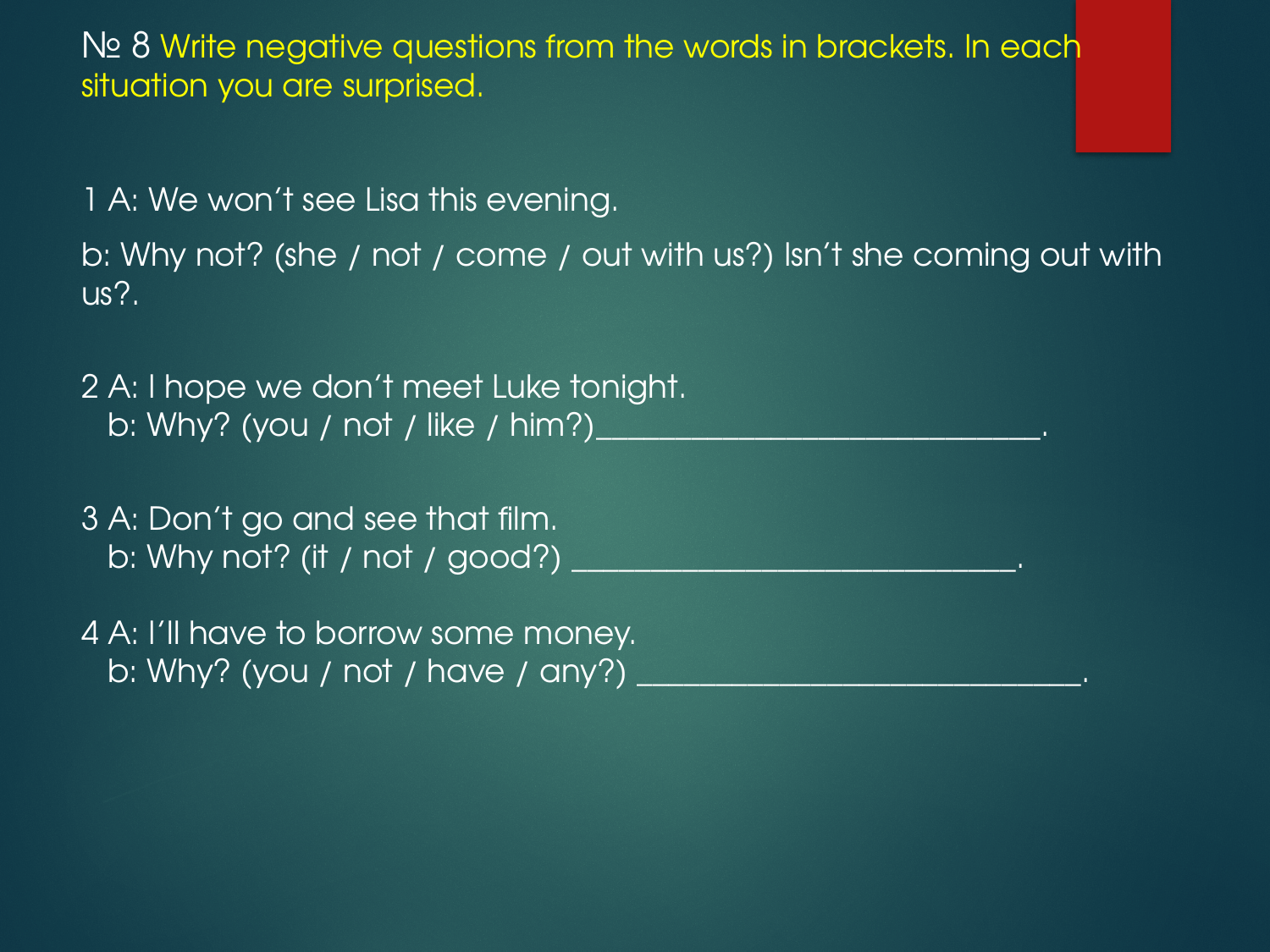

№ 8 Write negative questions from the words in brackets. In each situation you are surprised.
1 A: We won’t see Lisa this evening.
b: Why not? (she / not / come / out with us?) Isn’t she coming out with us?.
2 A: I hope we don’t meet Luke tonight.
   b: Why? (you / not / like / him?)____________________________.
3 A: Don’t go and see that film.
   b: Why not? (it / not / good?) ____________________________.
4 A: I’ll have to borrow some money.
   b: Why? (you / not / have / any?) ____________________________.